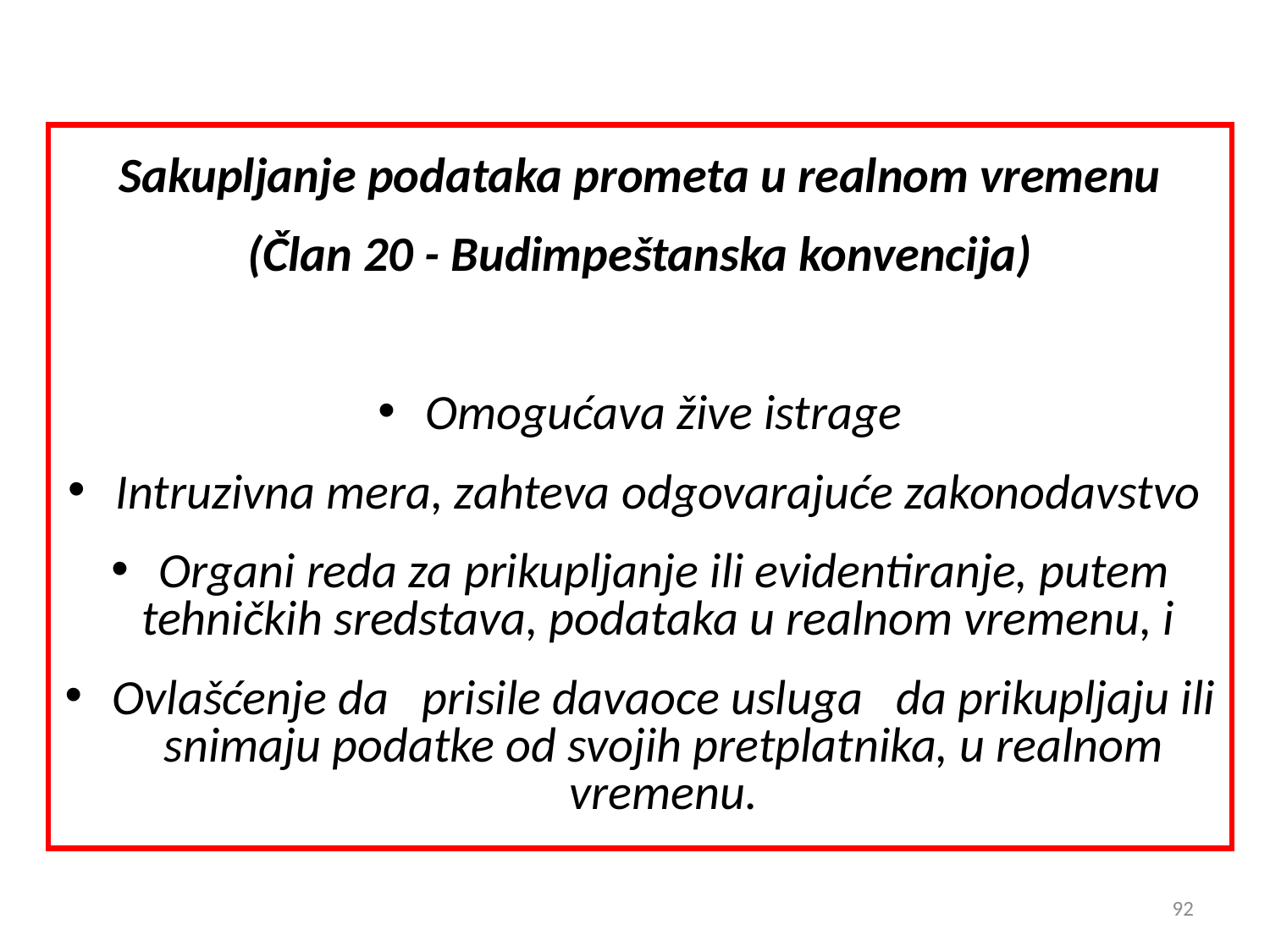

Sakupljanje podataka prometa u realnom vremenu
(Član 20 - Budimpeštanska konvencija)

Omogućava žive istrage
Intruzivna mera, zahteva odgovarajuće zakonodavstvo
Organi reda za prikupljanje ili evidentiranje, putem tehničkih sredstava, podataka u realnom vremenu, i
Ovlašćenje da   prisile davaoce usluga   da prikupljaju ili snimaju podatke od svojih pretplatnika, u realnom vremenu.
92